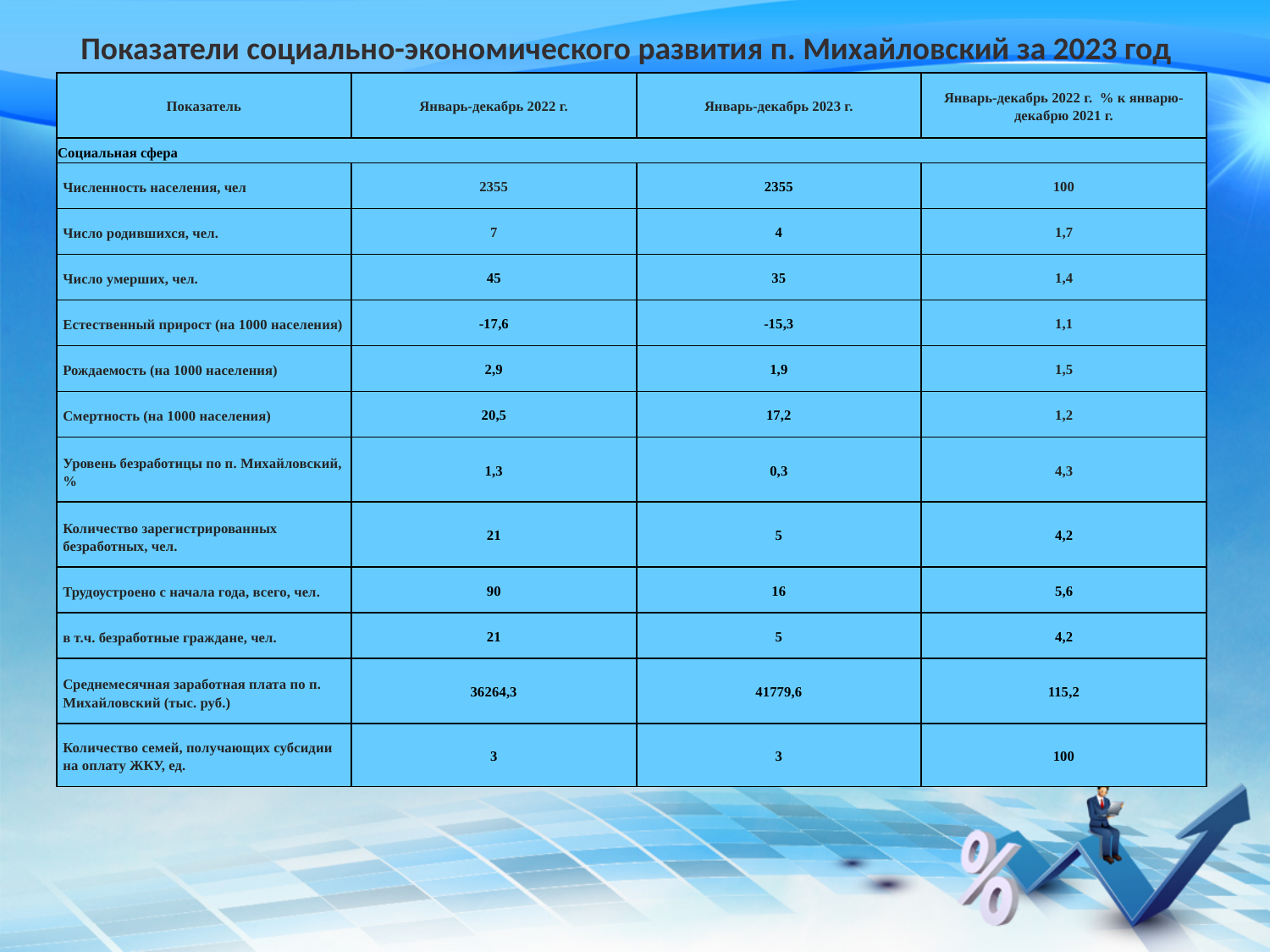

# Показатели социально-экономического развития п. Михайловский за 2023 год
| Показатель | Январь-декабрь 2022 г. | Январь-декабрь 2023 г. | Январь-декабрь 2022 г. % к январю-декабрю 2021 г. |
| --- | --- | --- | --- |
| Социальная сфера |  |  |  |
| Численность населения, чел | 2355 | 2355 | 100 |
| Число родившихся, чел. | 7 | 4 | 1,7 |
| Число умерших, чел. | 45 | 35 | 1,4 |
| Естественный прирост (на 1000 населения) | -17,6 | -15,3 | 1,1 |
| Рождаемость (на 1000 населения) | 2,9 | 1,9 | 1,5 |
| Смертность (на 1000 населения) | 20,5 | 17,2 | 1,2 |
| Уровень безработицы по п. Михайловский, % | 1,3 | 0,3 | 4,3 |
| Количество зарегистрированных безработных, чел. | 21 | 5 | 4,2 |
| Трудоустроено с начала года, всего, чел. | 90 | 16 | 5,6 |
| в т.ч. безработные граждане, чел. | 21 | 5 | 4,2 |
| Среднемесячная заработная плата по п. Михайловский (тыс. руб.) | 36264,3 | 41779,6 | 115,2 |
| Количество семей, получающих субсидии на оплату ЖКУ, ед. | 3 | 3 | 100 |